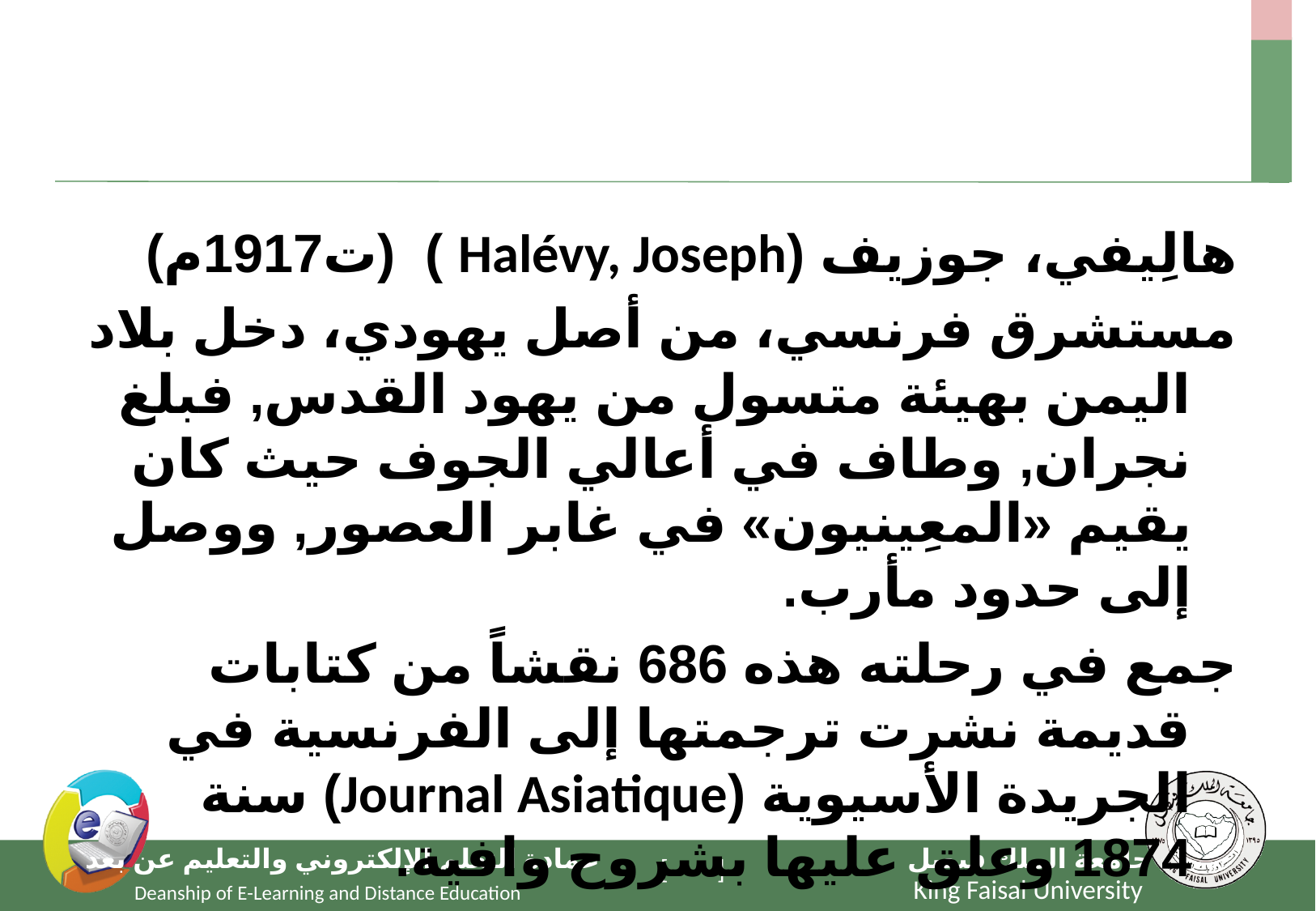

#
هالِيفي، جوزيف (Halévy, Joseph )  (ت1917م)
مستشرق فرنسي، من أصل يهودي، دخل بلاد اليمن بهيئة متسول من يهود القدس, فبلغ نجران, وطاف في أعالي الجوف حيث كان يقيم «المعِينيون» في غابر العصور, ووصل إلى حدود مأرب.
جمع في رحلته هذه 686 نقشاً من كتابات قديمة نشرت ترجمتها إلى الفرنسية في الجريدة الأسيوية (Journal Asiatique) سنة 1874 وعلق عليها بشروح وافية.